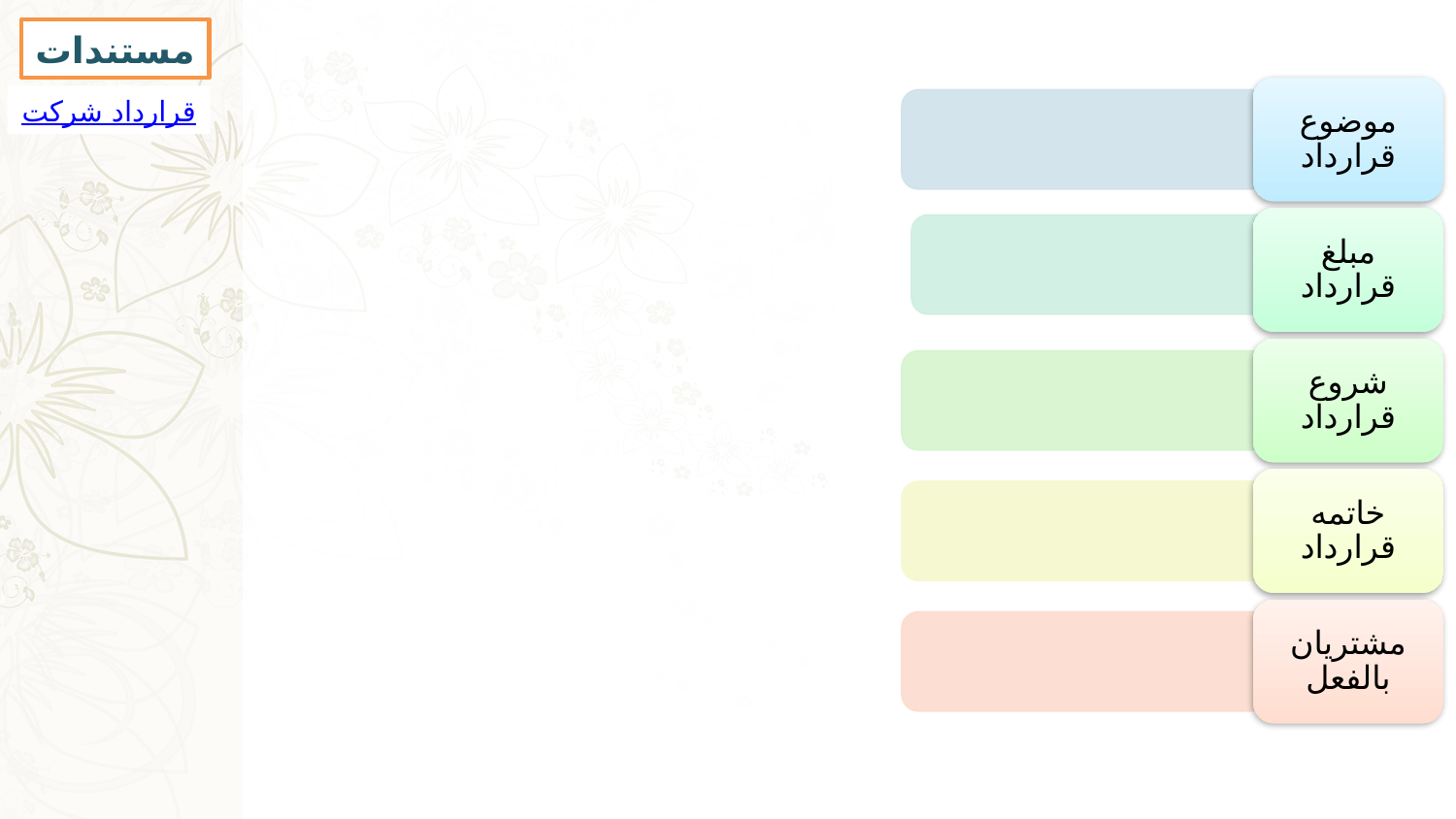

مستندات

موضوع قرارداد

مبلغ قرارداد

شروع قرارداد

خاتمه قرارداد

مشتریان بالفعل
قرارداد شرکت